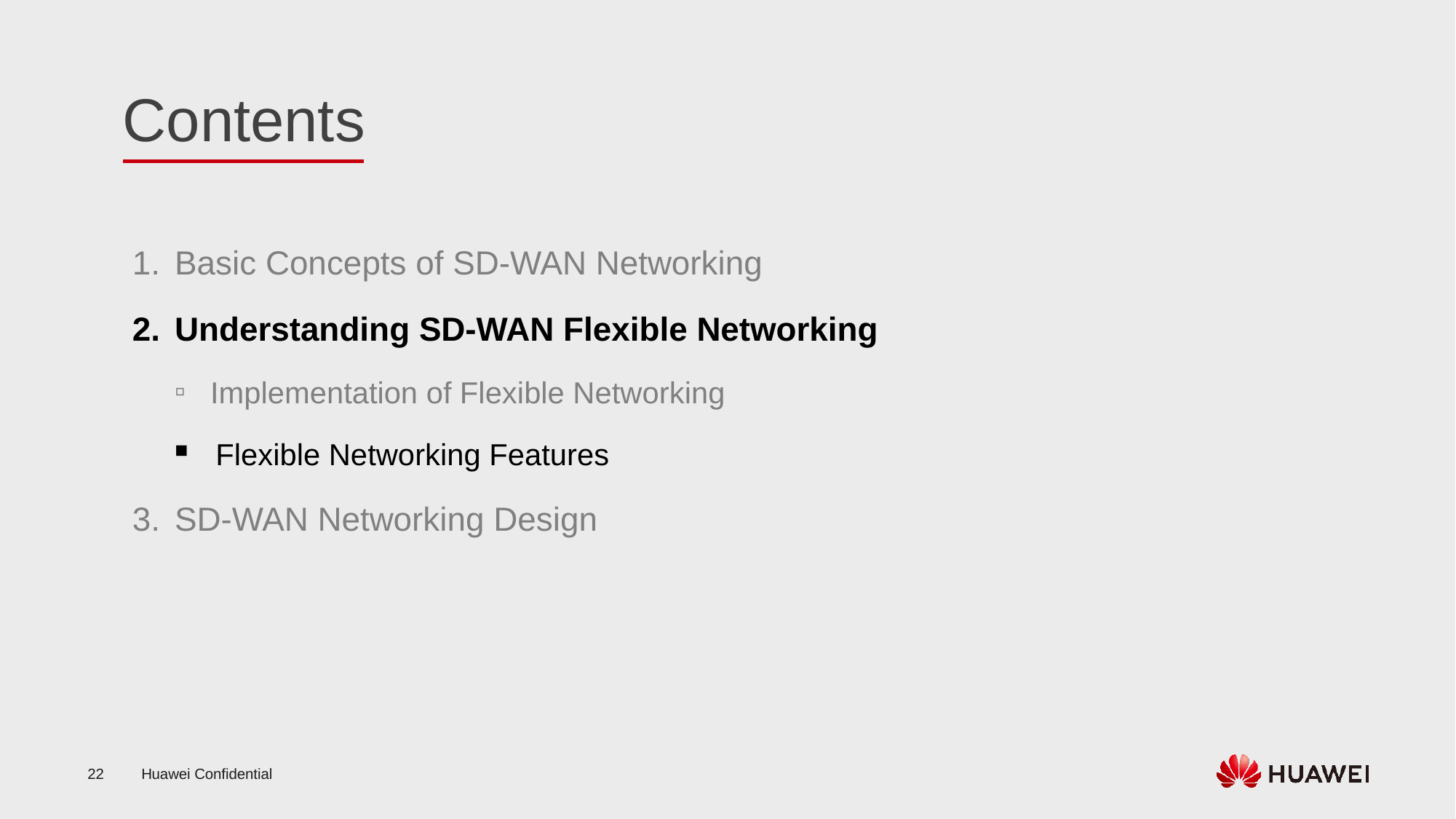

Basic Concepts of SD-WAN Networking
Understanding SD-WAN Flexible Networking
Implementation of Flexible Networking
Flexible Networking Features
SD-WAN Networking Design